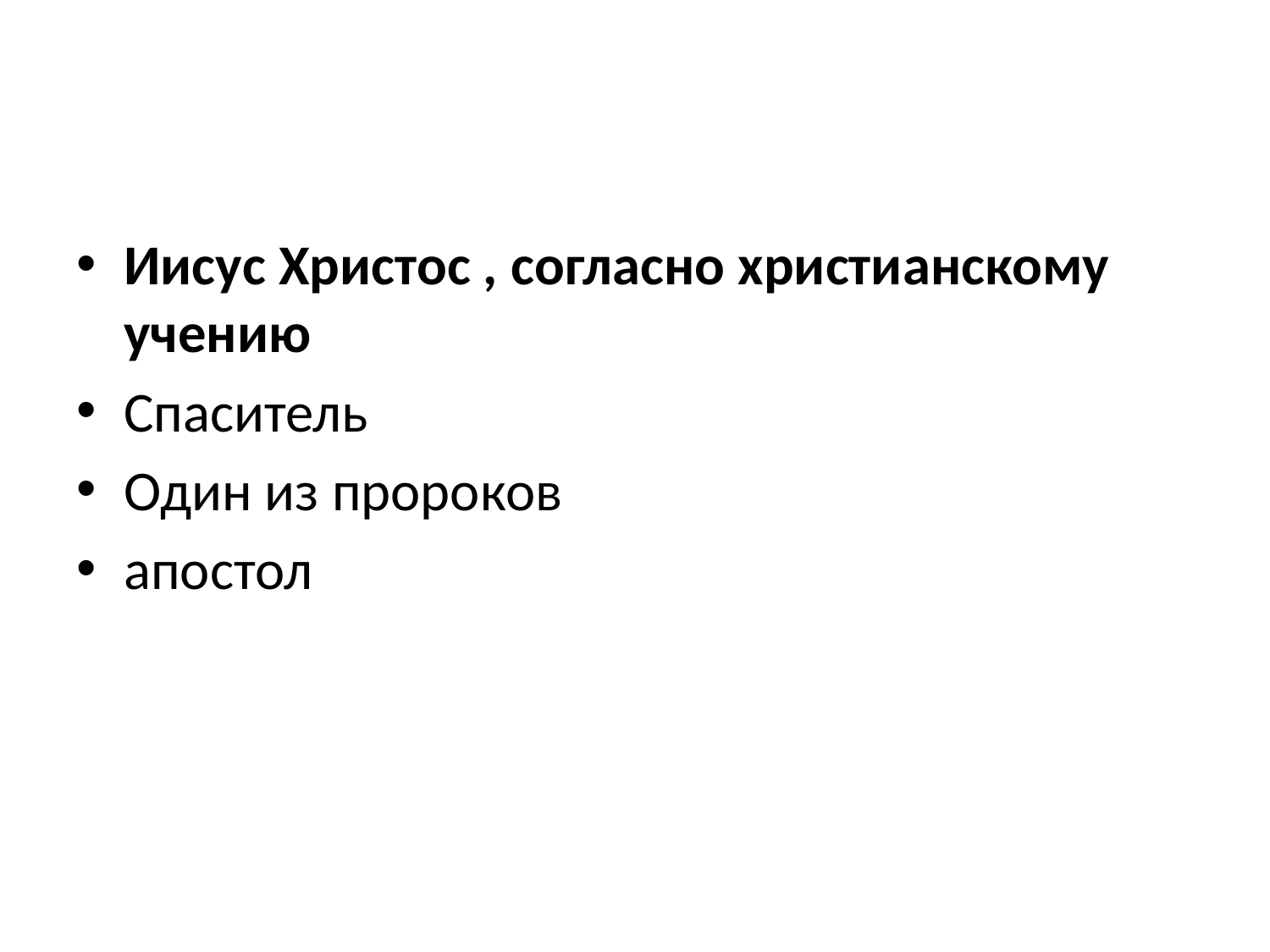

#
Иисус Христос , согласно христианскому учению
Спаситель
Один из пророков
апостол